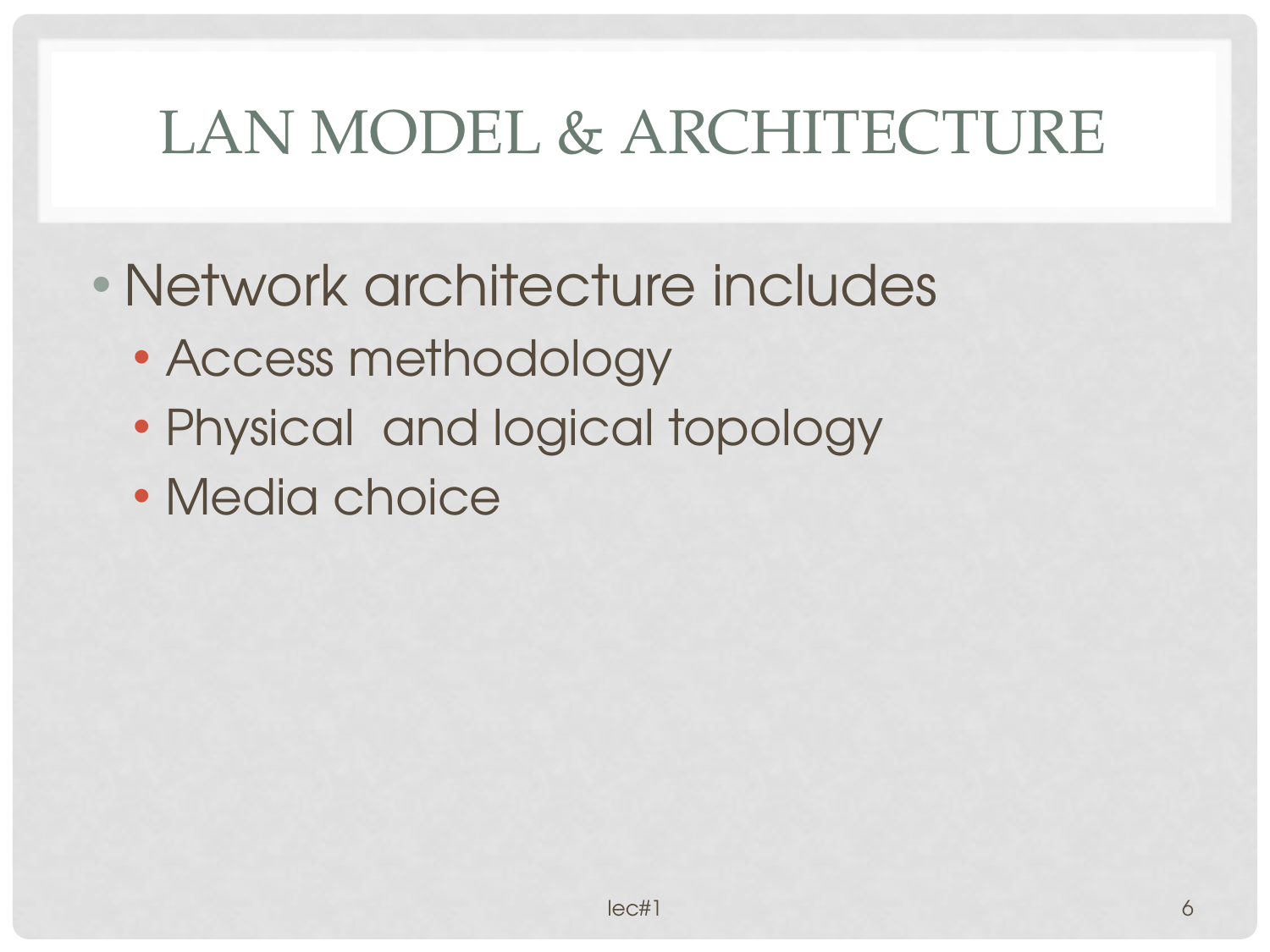

# Lan model & architecture
Network architecture includes
Access methodology
Physical  and logical topology
Media choice

lec#1
6